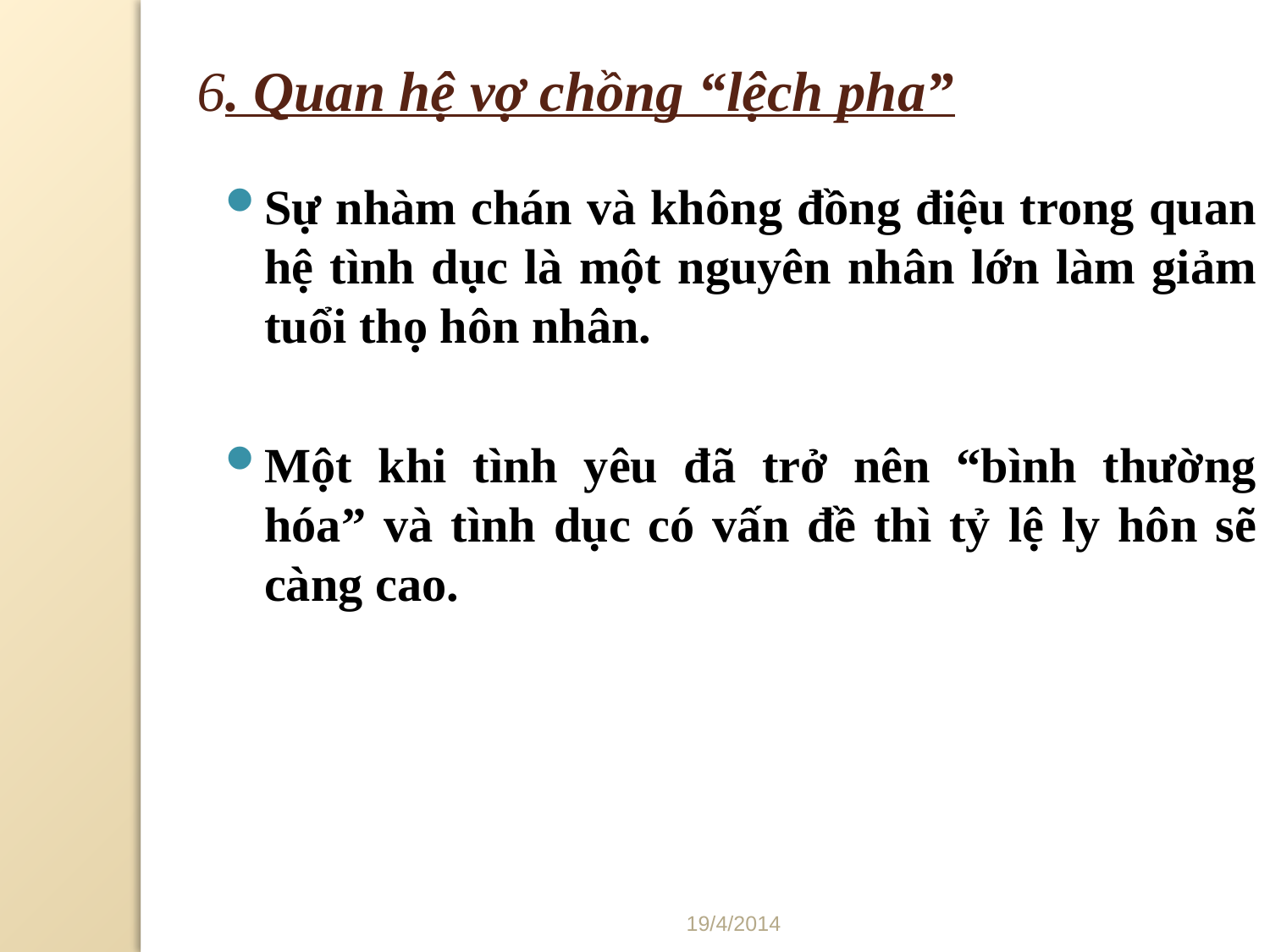

6. Quan hệ vợ chồng “lệch pha”
Sự nhàm chán và không đồng điệu trong quan hệ tình dục là một nguyên nhân lớn làm giảm tuổi thọ hôn nhân.

Một khi tình yêu đã trở nên “bình thường hóa” và tình dục có vấn đề thì tỷ lệ ly hôn sẽ càng cao.
19/4/2014